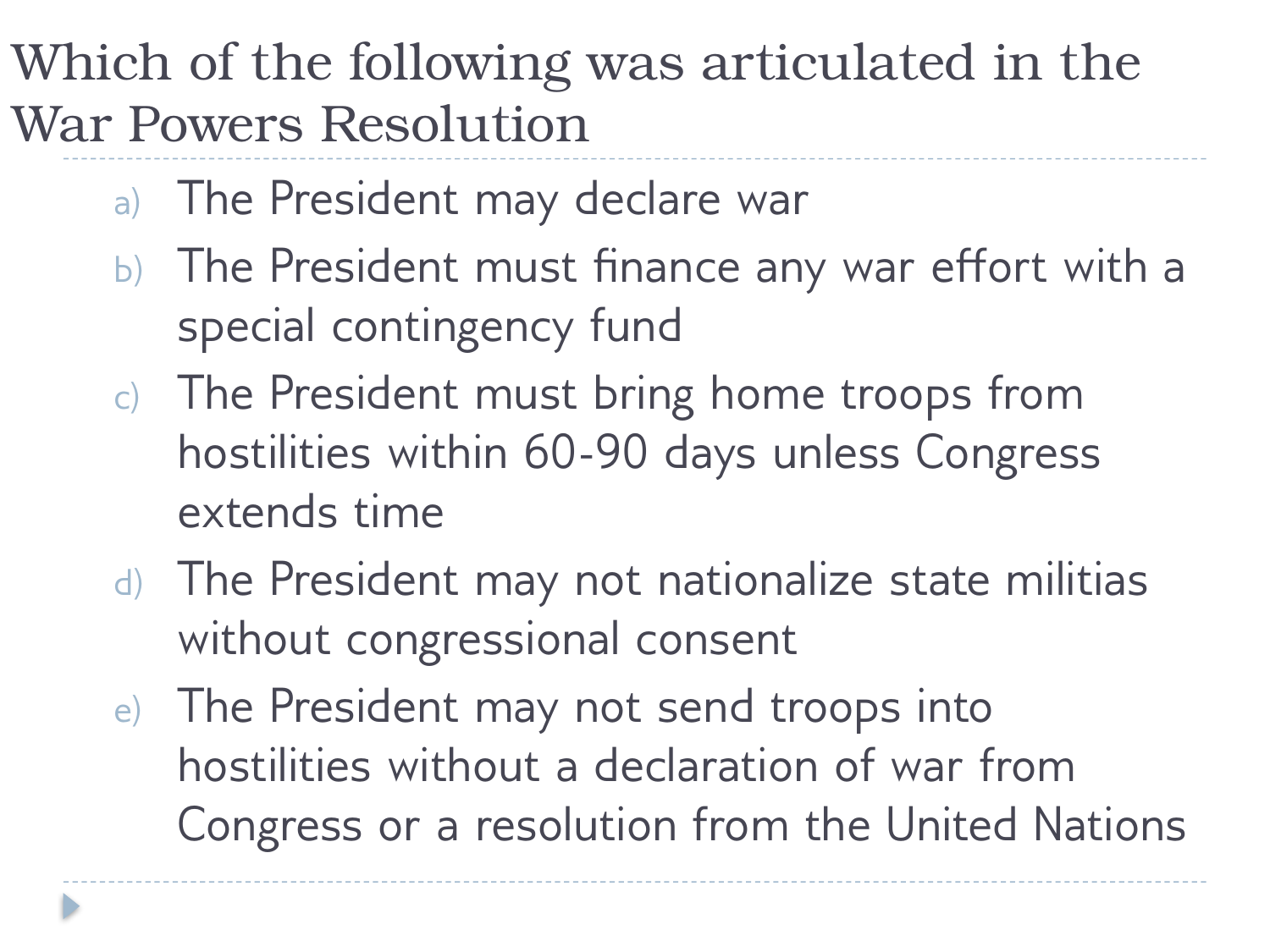

# Which of the following was articulated in the War Powers Resolution
The President may declare war
The President must finance any war effort with a special contingency fund
The President must bring home troops from hostilities within 60-90 days unless Congress extends time
The President may not nationalize state militias without congressional consent
The President may not send troops into hostilities without a declaration of war from Congress or a resolution from the United Nations